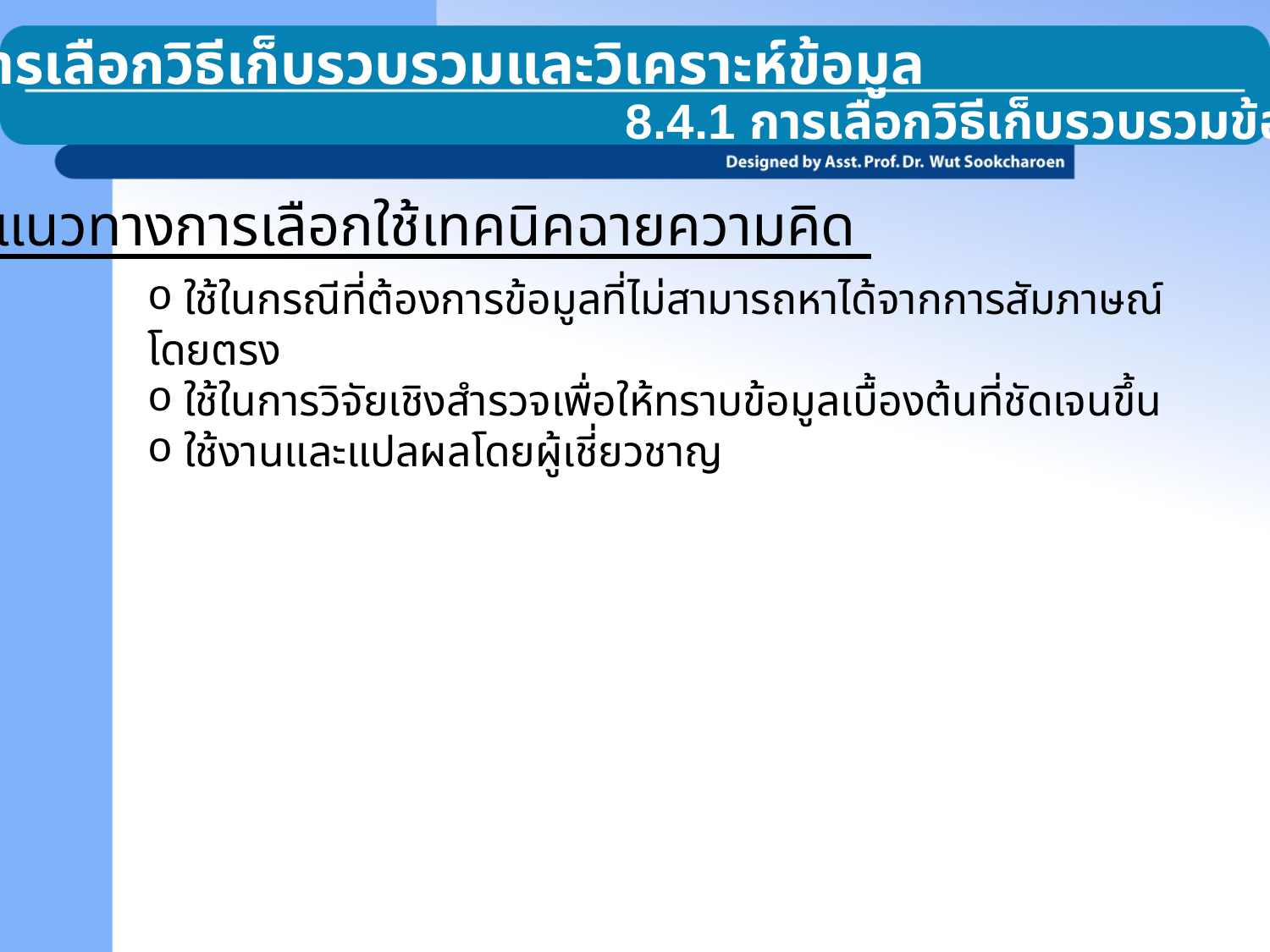

8.4 การเลือกวิธีเก็บรวบรวมและวิเคราะห์ข้อมูล
8.4.1 การเลือกวิธีเก็บรวบรวมข้อมูล
แนวทางการเลือกใช้เทคนิคฉายความคิด
 ใช้ในกรณีที่ต้องการข้อมูลที่ไม่สามารถหาได้จากการสัมภาษณ์โดยตรง
 ใช้ในการวิจัยเชิงสำรวจเพื่อให้ทราบข้อมูลเบื้องต้นที่ชัดเจนขึ้น
 ใช้งานและแปลผลโดยผู้เชี่ยวชาญ